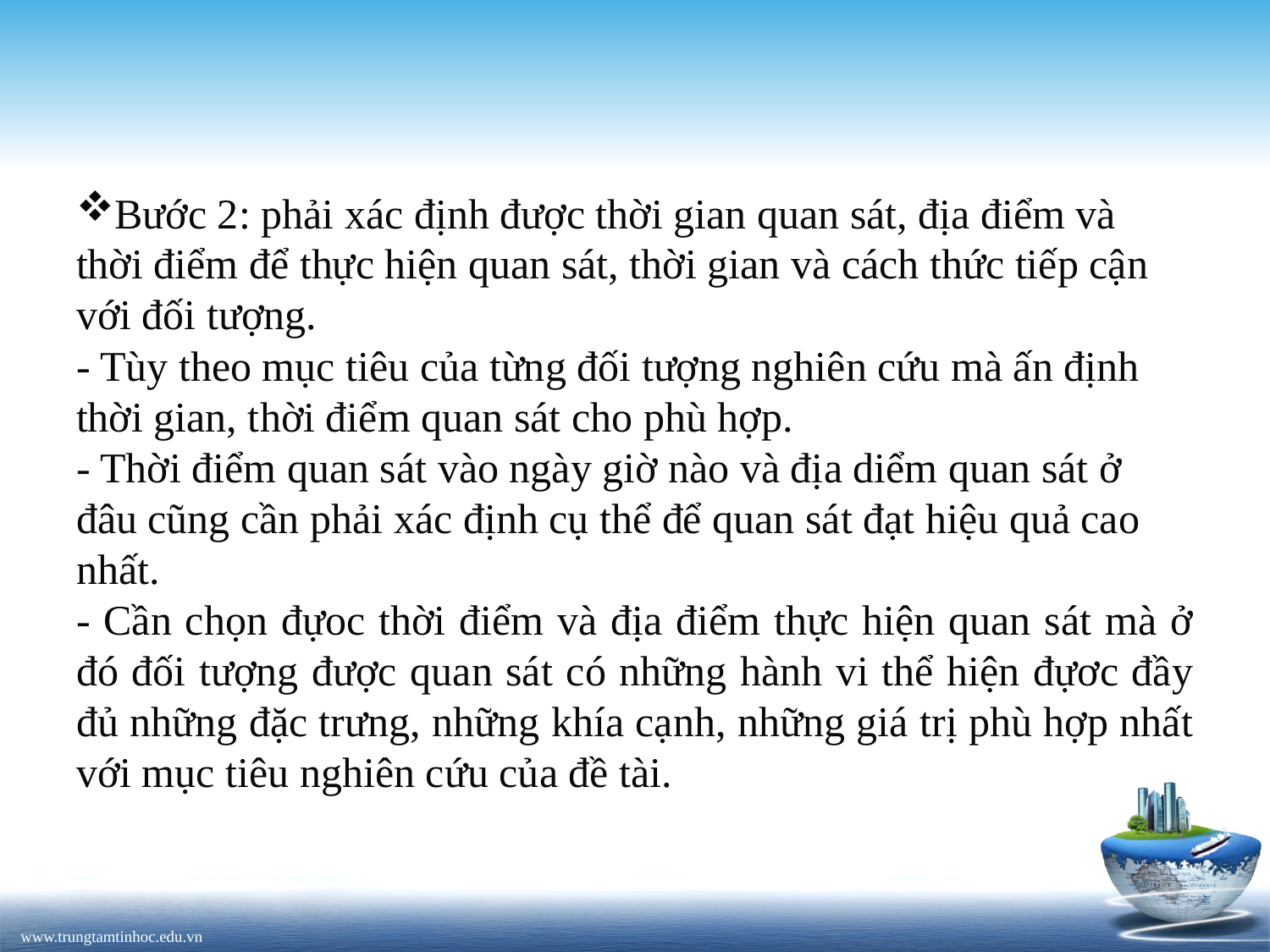

Bước 2: phải xác định được thời gian quan sát, địa điểm và thời điểm để thực hiện quan sát, thời gian và cách thức tiếp cận với đối tượng.
- Tùy theo mục tiêu của từng đối tượng nghiên cứu mà ấn định thời gian, thời điểm quan sát cho phù hợp.
- Thời điểm quan sát vào ngày giờ nào và địa diểm quan sát ở đâu cũng cần phải xác định cụ thể để quan sát đạt hiệu quả cao nhất.
- Cần chọn đựoc thời điểm và địa điểm thực hiện quan sát mà ở đó đối tượng được quan sát có những hành vi thể hiện đựơc đầy đủ những đặc trưng, những khía cạnh, những giá trị phù hợp nhất với mục tiêu nghiên cứu của đề tài.